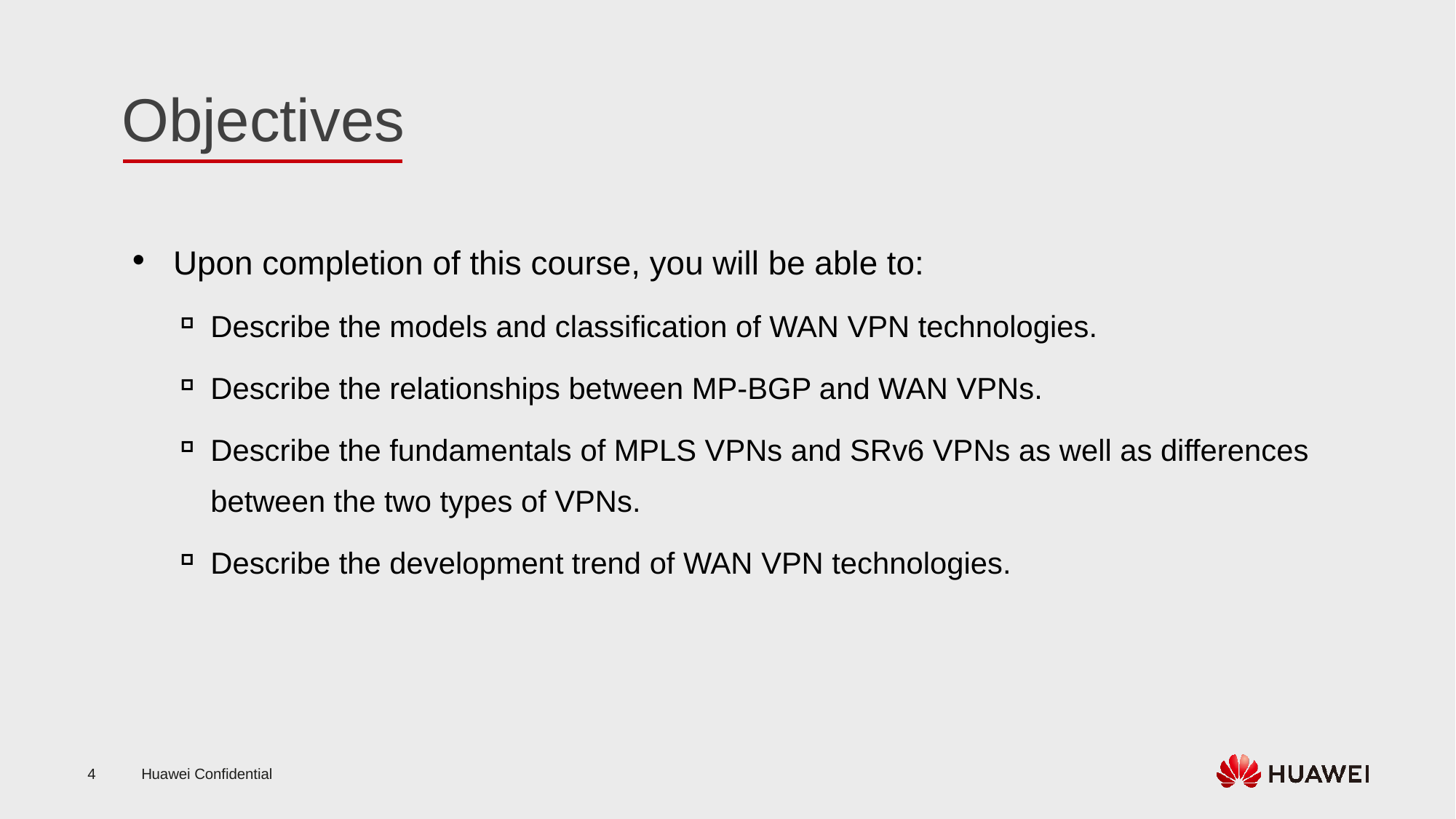

Upon completion of this course, you will be able to:
Describe the models and classification of WAN VPN technologies.
Describe the relationships between MP-BGP and WAN VPNs.
Describe the fundamentals of MPLS VPNs and SRv6 VPNs as well as differences between the two types of VPNs.
Describe the development trend of WAN VPN technologies.